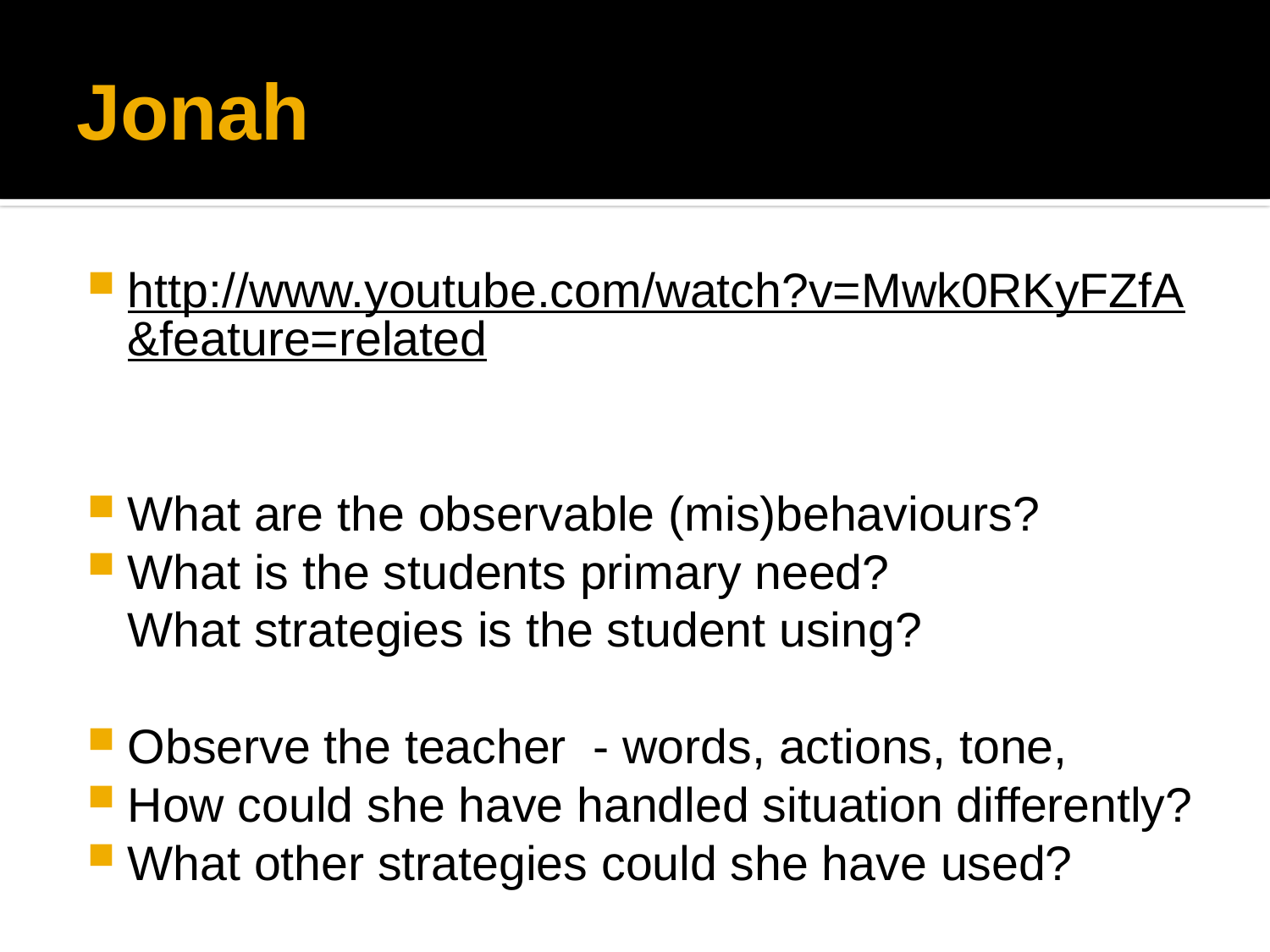

# Jonah
http://www.youtube.com/watch?v=Mwk0RKyFZfA&feature=related

What are the observable (mis)behaviours?
What is the students primary need?
What strategies is the student using?
Observe the teacher  - words, actions, tone,
How could she have handled situation differently?
What other strategies could she have used?